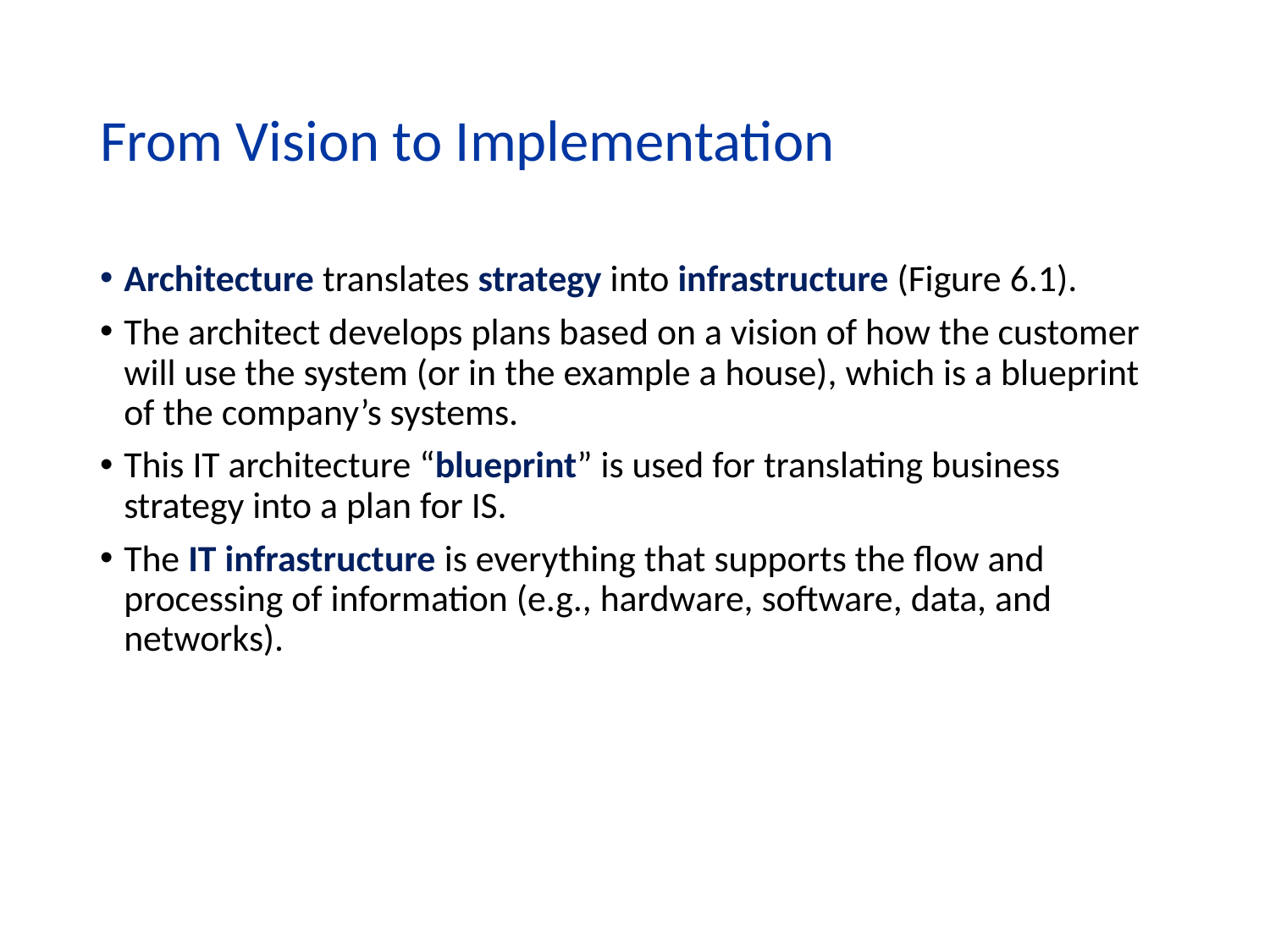

# From Vision to Implementation
Architecture translates strategy into infrastructure (Figure 6.1).
The architect develops plans based on a vision of how the customer will use the system (or in the example a house), which is a blueprint of the company’s systems.
This IT architecture “blueprint” is used for translating business strategy into a plan for IS.
The IT infrastructure is everything that supports the flow and processing of information (e.g., hardware, software, data, and networks).